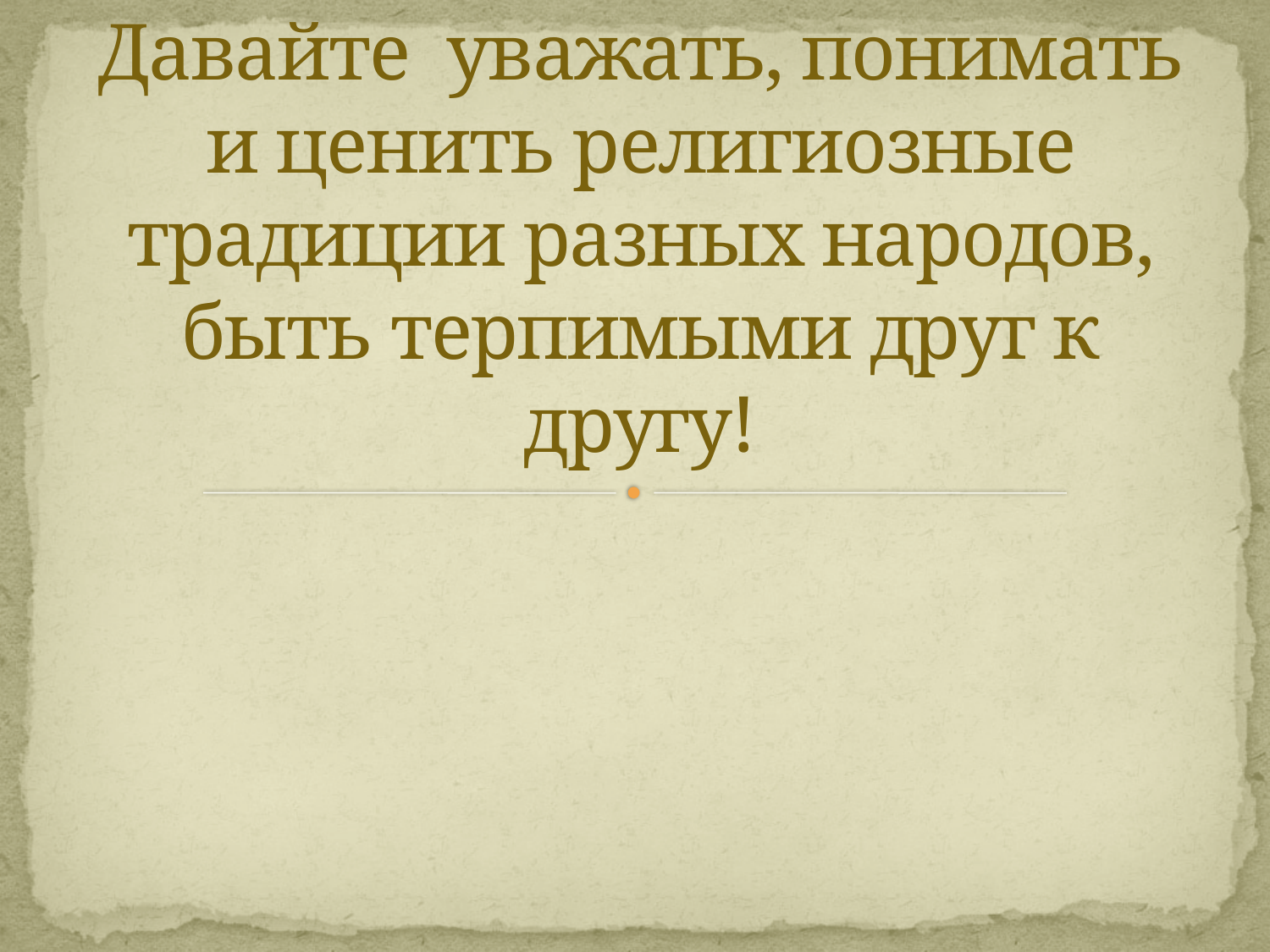

# Давайте  уважать, понимать и ценить религиозные традиции разных народов, быть терпимыми друг к другу!